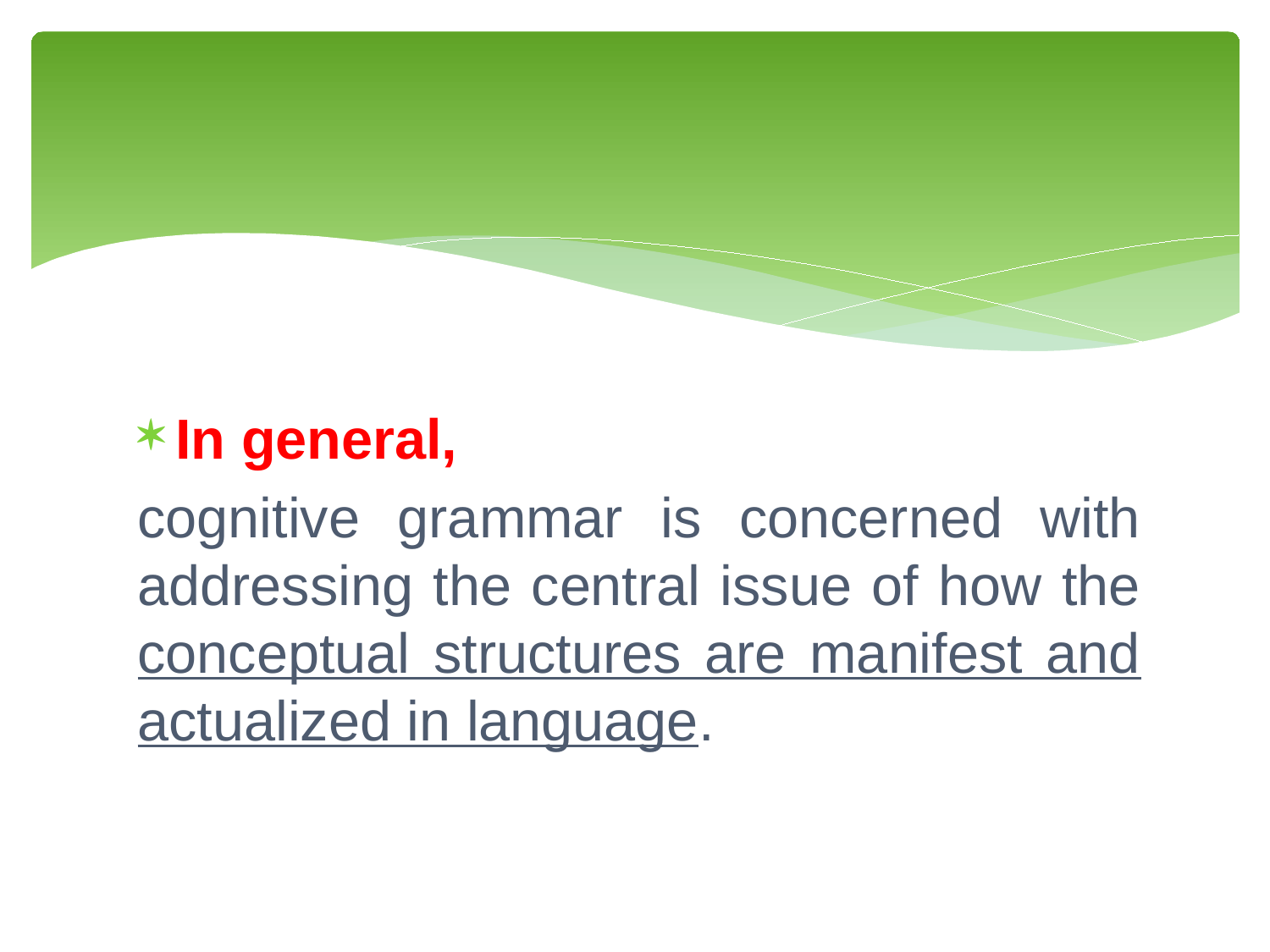

In general,
cognitive grammar is concerned with addressing the central issue of how the conceptual structures are manifest and actualized in language.